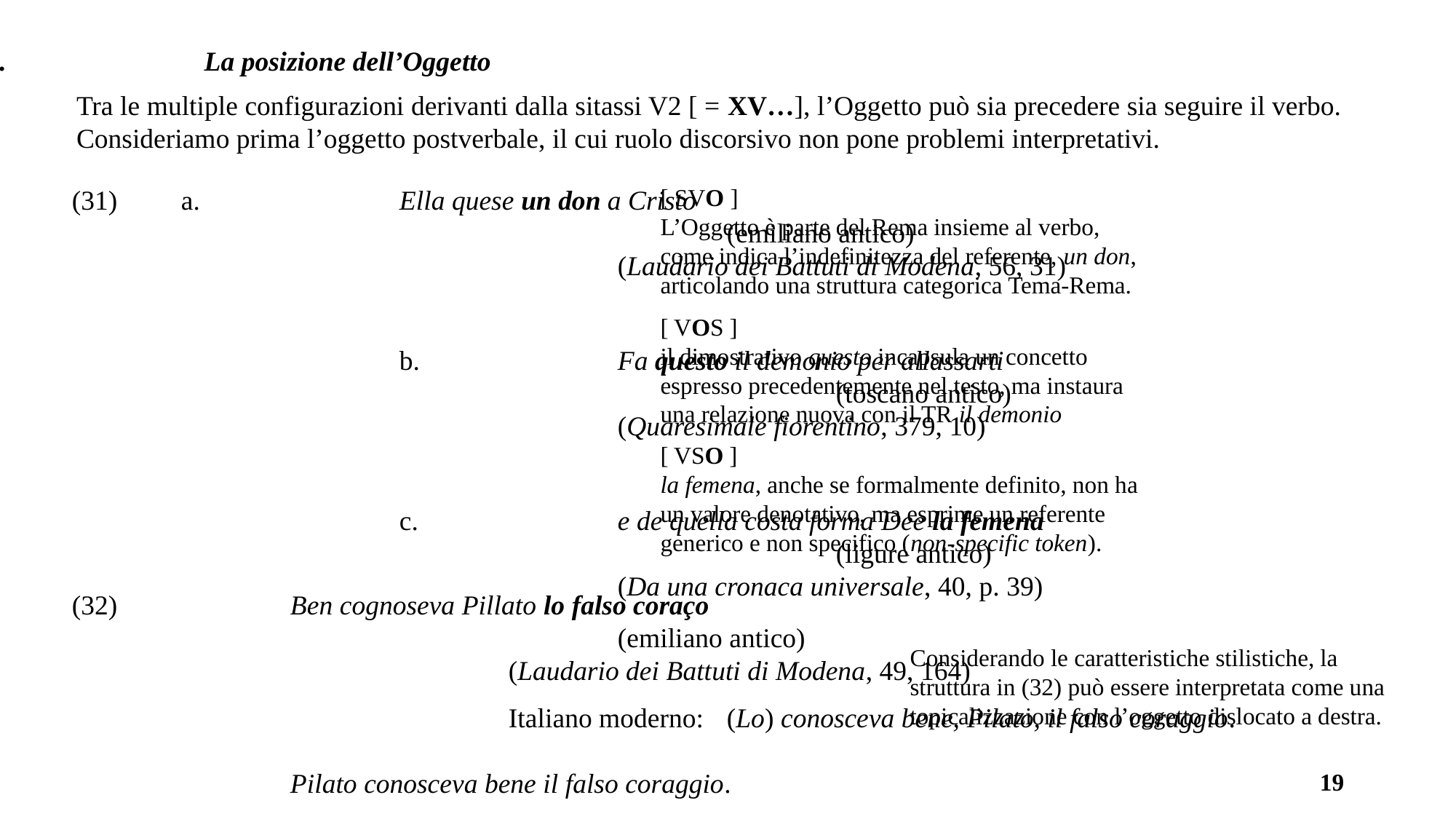

6.		La posizione dell’Oggetto
Tra le multiple configurazioni derivanti dalla sitassi V2 [ = XV…], l’Oggetto può sia precedere sia seguire il verbo.
Consideriamo prima l’oggetto postverbale, il cui ruolo discorsivo non pone problemi interpretativi.
(31)	a.		Ella quese un don a Cristo                                                                                  								(emiliano antico)
					(Laudario dei Battuti di Modena, 56, 31)

			b.		Fa questo il demonio per allassarti                                                                       							(toscano antico)
					(Quaresimale fiorentino, 379, 10)

			c.		e de quella costa forma Dee la femena    					                                                                	(ligure antico)
					(Da una cronaca universale, 40, p. 39)
[ SVO ]
L’Oggetto è parte del Rema insieme al verbo,
come indica l’indefinitezza del referente, un don,
articolando una struttura categorica Tema-Rema.
[ VOS ]
il dimostrativo questo incapsula un concetto
espresso precedentemente nel testo, ma instaura
una relazione nuova con il TR il demonio
[ VSO ]
la femena, anche se formalmente definito, non ha
un valore denotativo, ma esprime un referente
generico e non specifico (non-specific token).
(32)		Ben cognoseva Pillato lo falso coraço                                                                     							(emiliano antico)
				(Laudario dei Battuti di Modena, 49, 164)

				Italiano moderno:	(Lo) conosceva bene, Pilato, il falso coraggio.
														Pilato conosceva bene il falso coraggio.
Considerando le caratteristiche stilistiche, la
struttura in (32) può essere interpretata come una
topicalizzazione con l’oggetto dislocato a destra.
19